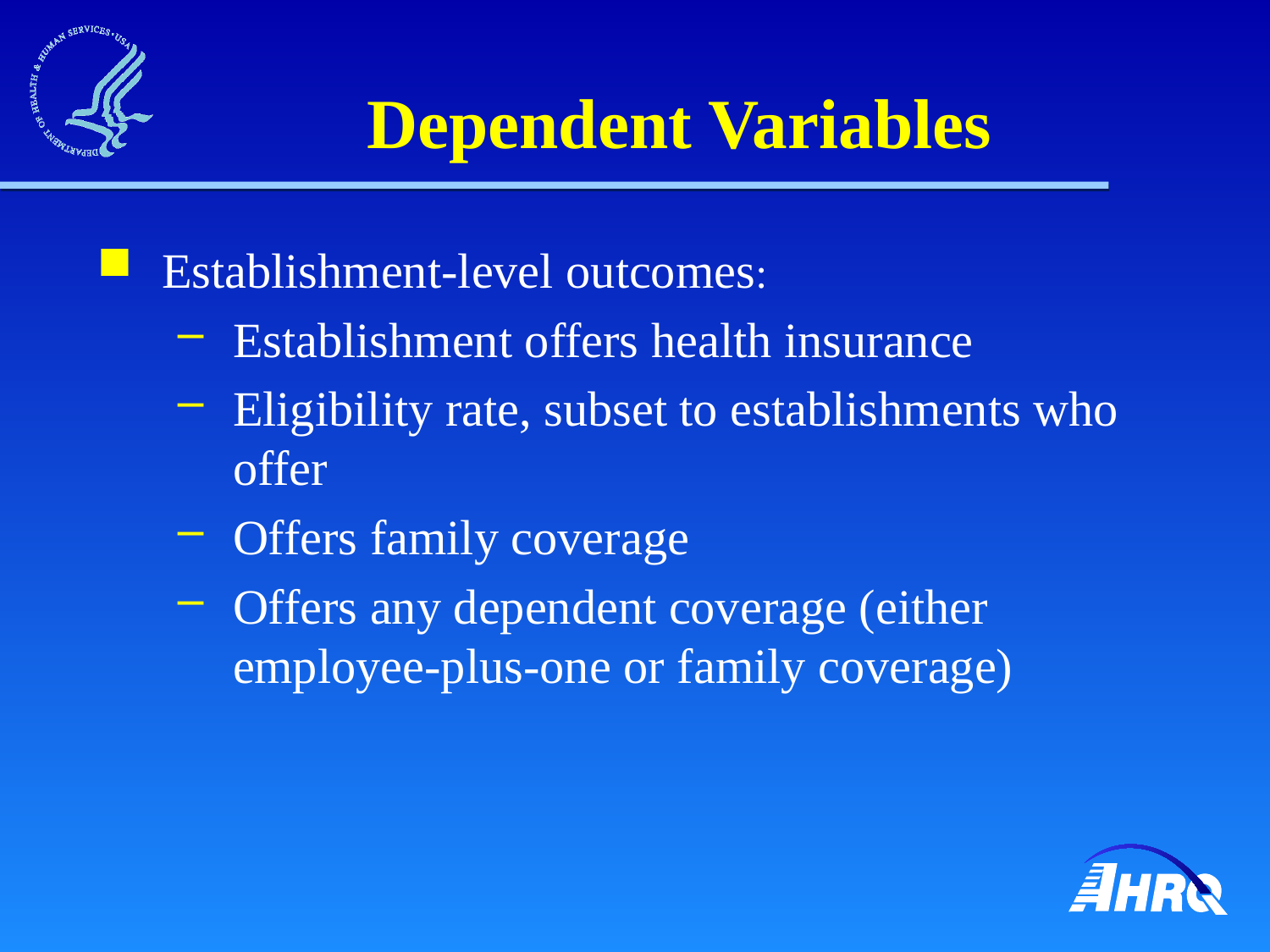

# Dependent Variables
Establishment-level outcomes:
Establishment offers health insurance
Eligibility rate, subset to establishments who offer
Offers family coverage
Offers any dependent coverage (either employee-plus-one or family coverage)